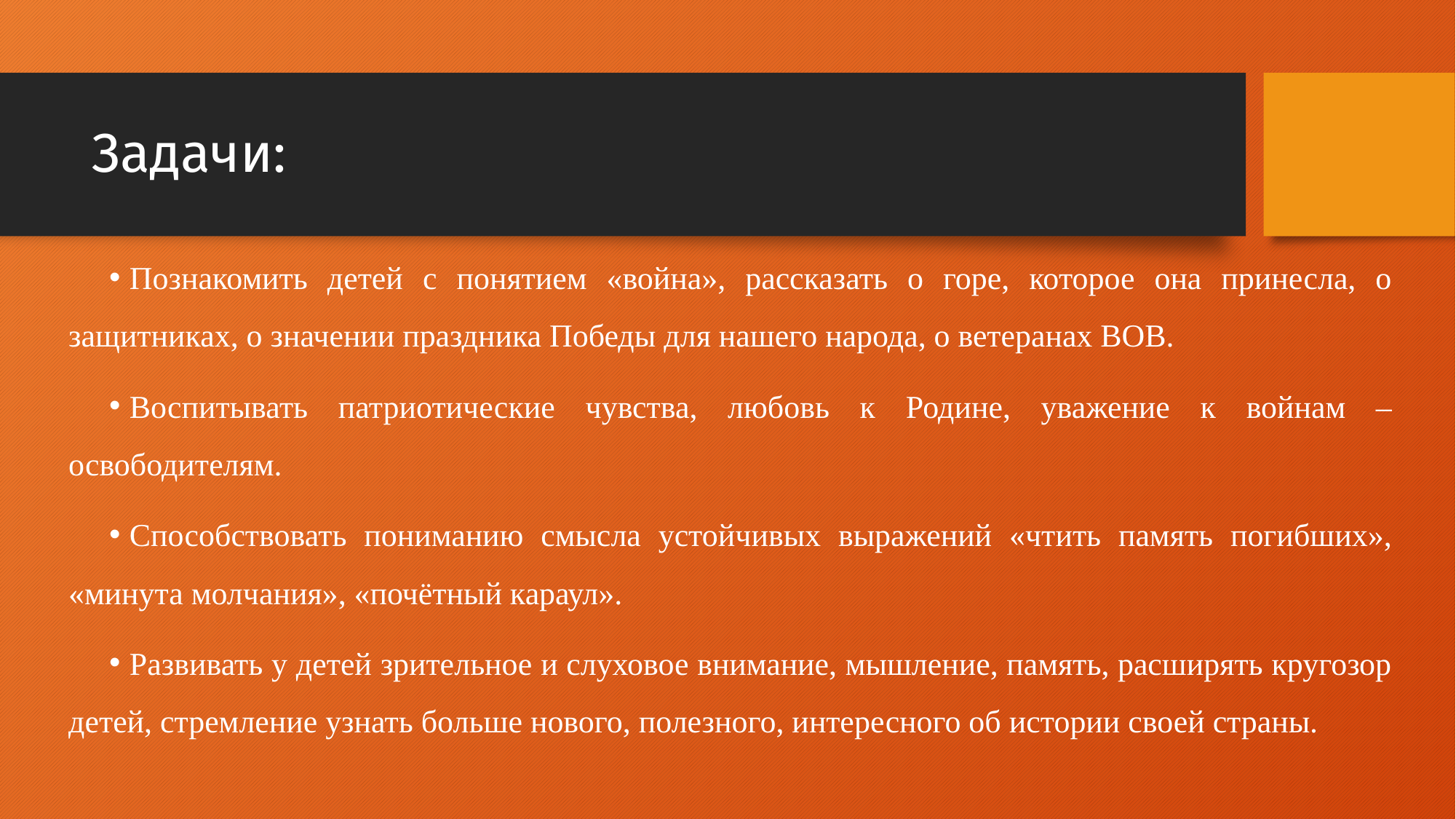

# Задачи:
Познакомить детей с понятием «война», рассказать о горе, которое она принесла, о защитниках, о значении праздника Победы для нашего народа, о ветеранах ВОВ.
Воспитывать патриотические чувства, любовь к Родине, уважение к войнам – освободителям.
Способствовать пониманию смысла устойчивых выражений «чтить память погибших», «минута молчания», «почётный караул».
Развивать у детей зрительное и слуховое внимание, мышление, память, расширять кругозор детей, стремление узнать больше нового, полезного, интересного об истории своей страны.